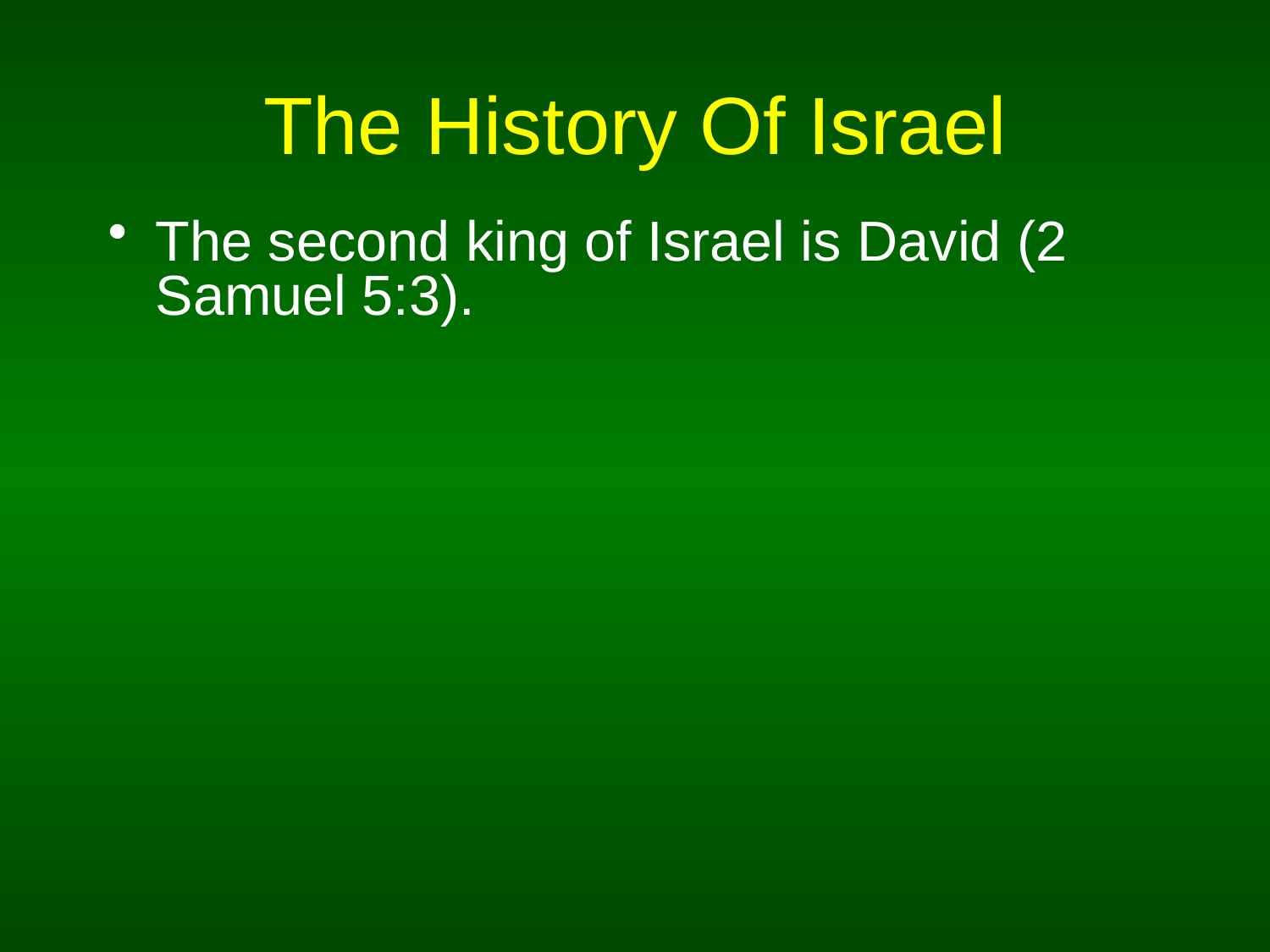

# The History Of Israel
The second king of Israel is David (2 Samuel 5:3).